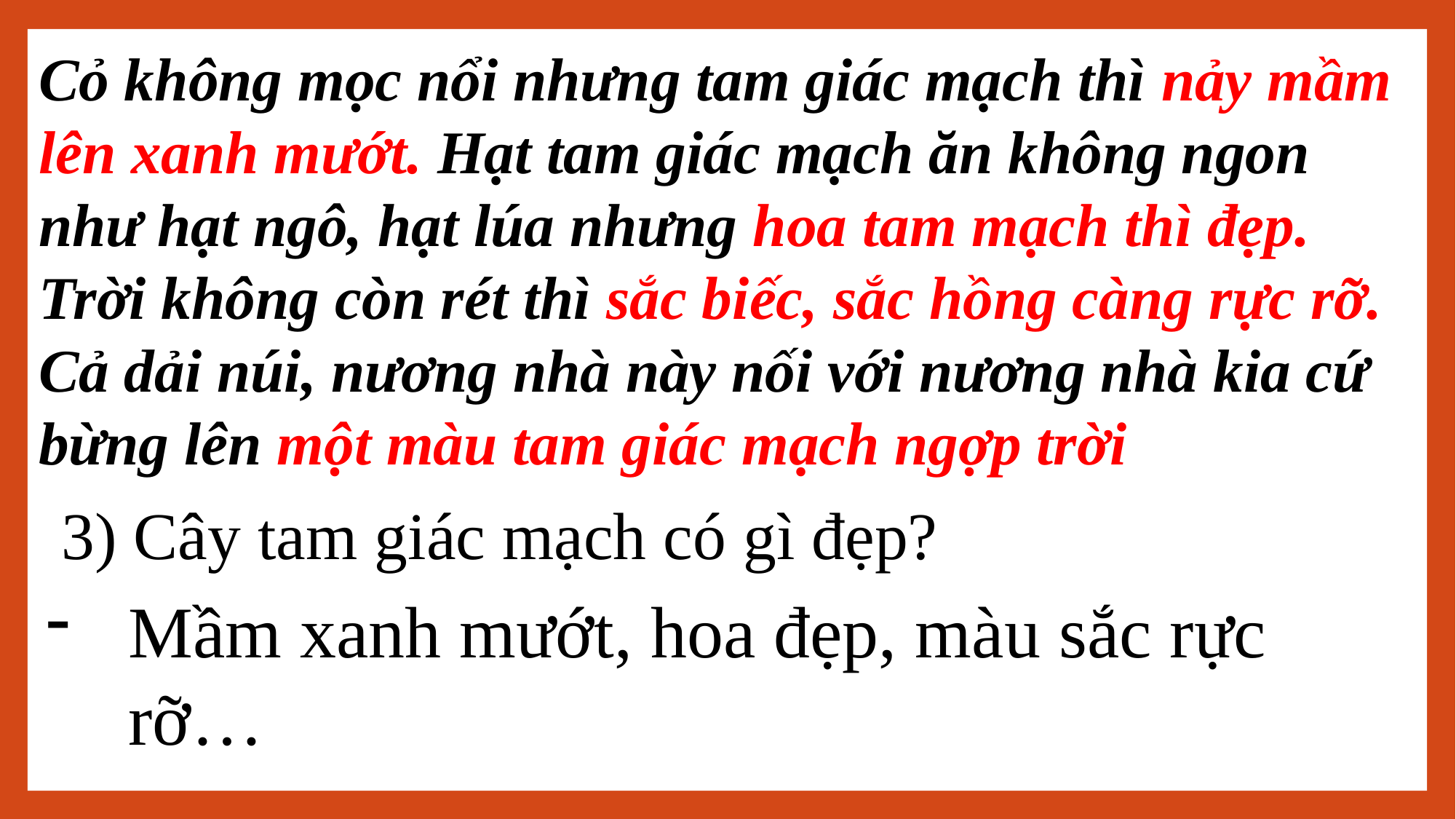

Cỏ không mọc nổi nhưng tam giác mạch thì nảy mầm
lên xanh mướt. Hạt tam giác mạch ăn không ngon
như hạt ngô, hạt lúa nhưng hoa tam mạch thì đẹp.
Trời không còn rét thì sắc biếc, sắc hồng càng rực rỡ.
Cả dải núi, nương nhà này nối với nương nhà kia cứ
bừng lên một màu tam giác mạch ngợp trời

3) Cây tam giác mạch có gì đẹp?
Mầm xanh mướt, hoa đẹp, màu sắc rực rỡ…